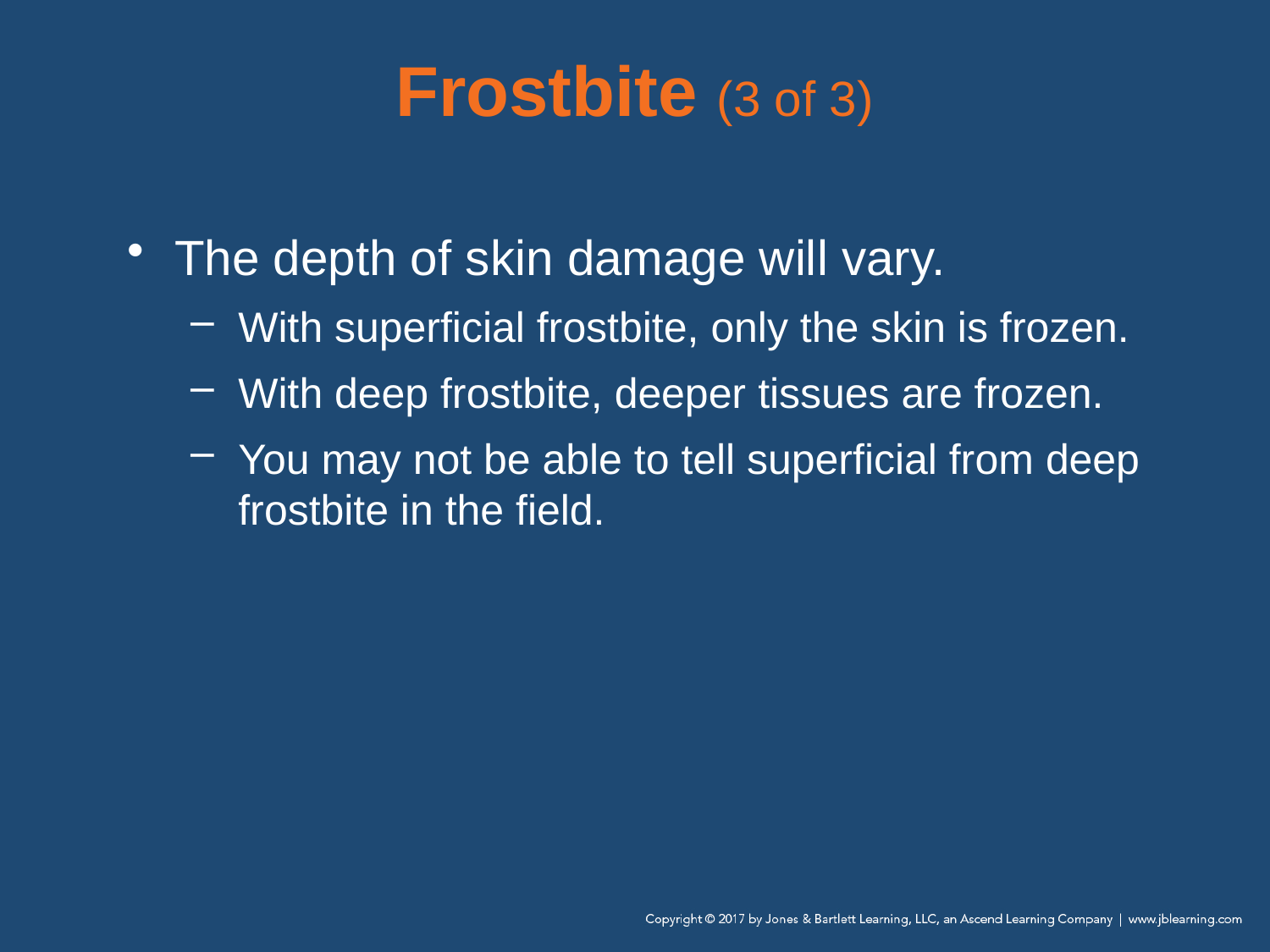

# Frostbite (3 of 3)
The depth of skin damage will vary.
With superficial frostbite, only the skin is frozen.
With deep frostbite, deeper tissues are frozen.
You may not be able to tell superficial from deep frostbite in the field.